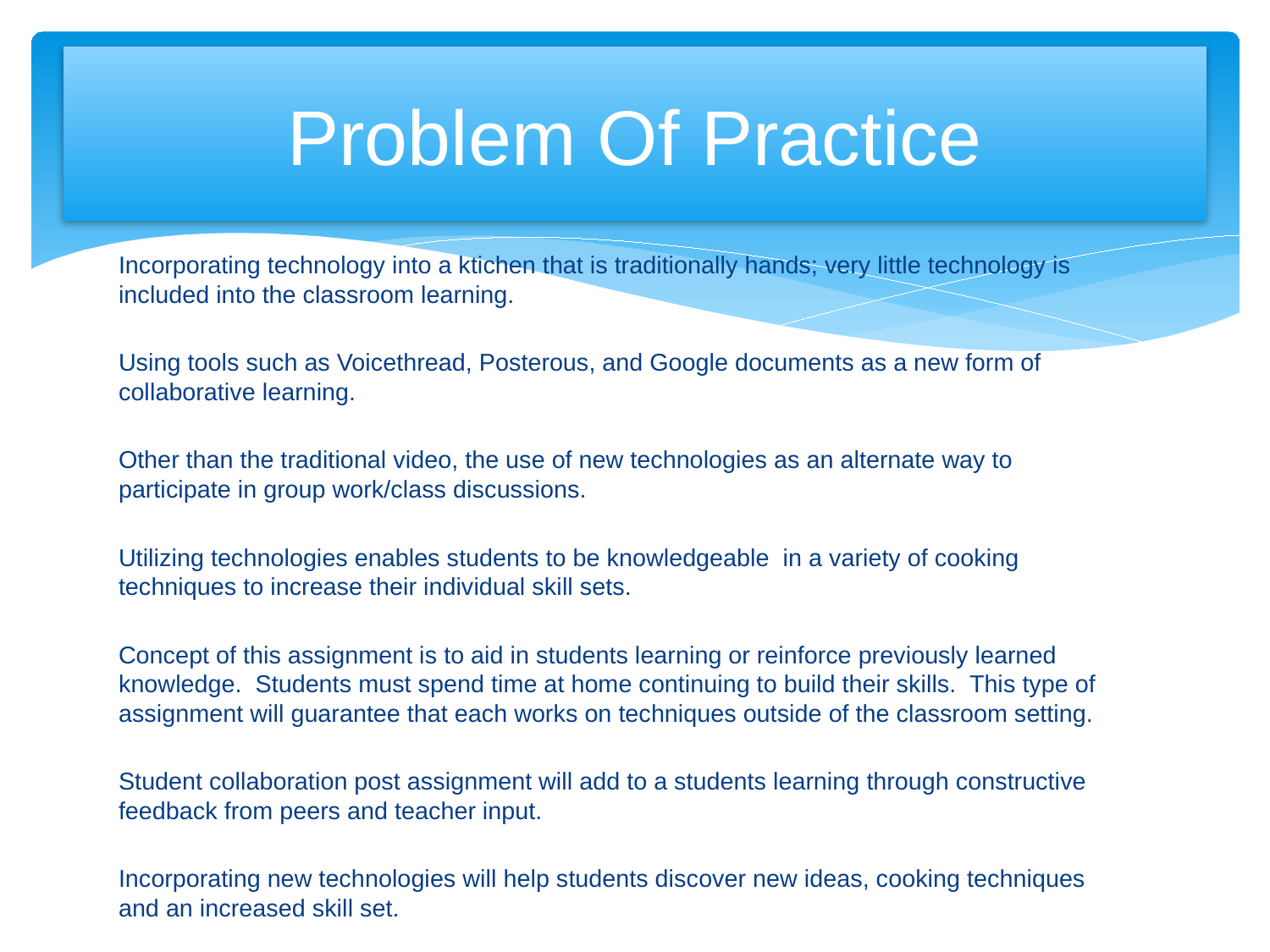

# Problem Of Practice
Incorporating technology into a ktichen that is traditionally hands; very little technology is included into the classroom learning.

Using tools such as Voicethread, Posterous, and Google documents as a new form of collaborative learning.

Other than the traditional video, the use of new technologies as an alternate way to participate in group work/class discussions.

Utilizing technologies enables students to be knowledgeable  in a variety of cooking techniques to increase their individual skill sets.

Concept of this assignment is to aid in students learning or reinforce previously learned knowledge.  Students must spend time at home continuing to build their skills.  This type of assignment will guarantee that each works on techniques outside of the classroom setting.

Student collaboration post assignment will add to a students learning through constructive feedback from peers and teacher input.

Incorporating new technologies will help students discover new ideas, cooking techniques and an increased skill set.